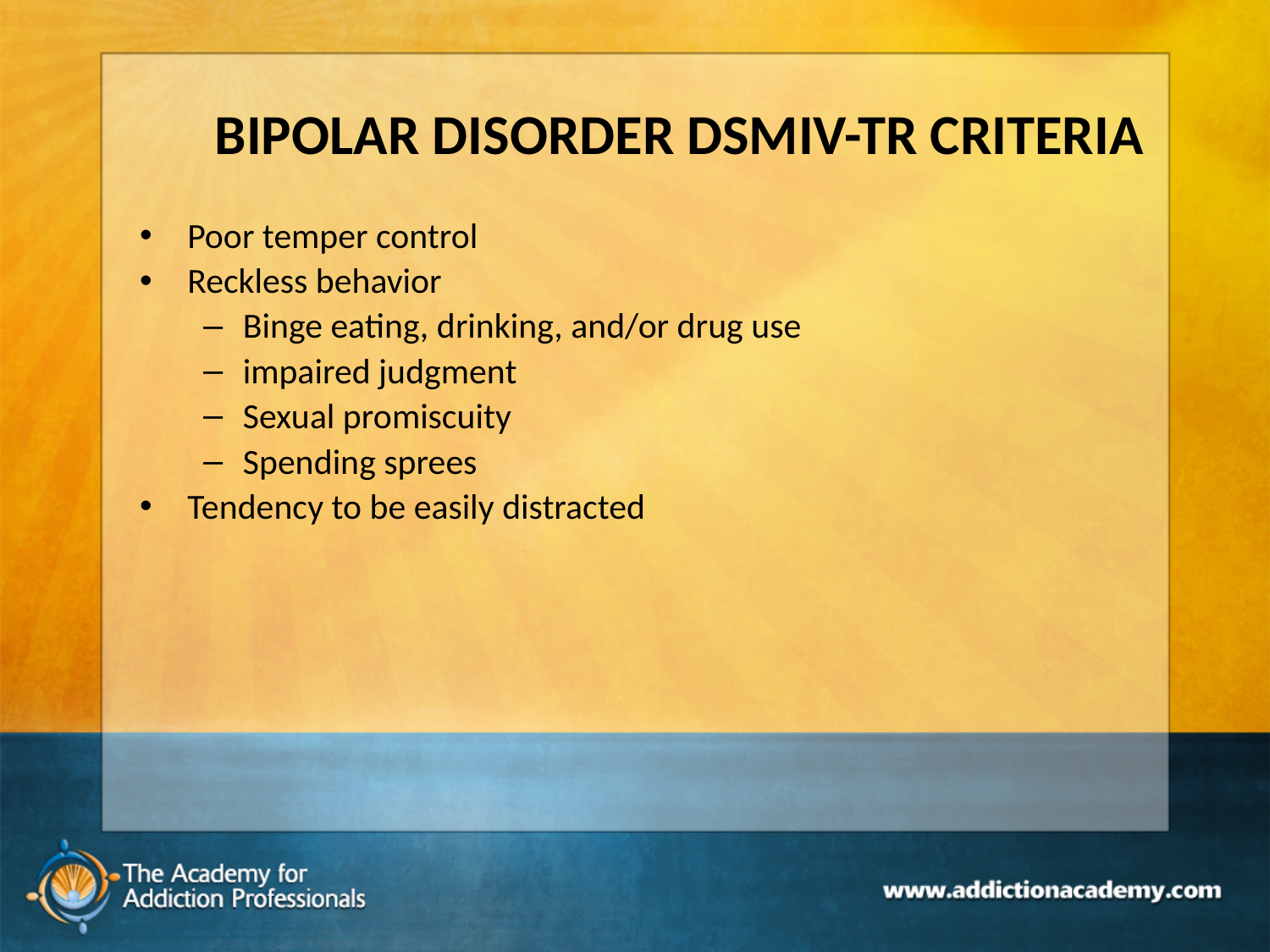

# BIPOLAR DISORDER DSMIV-TR CRITERIA
Poor temper control
Reckless behavior
Binge eating, drinking, and/or drug use
impaired judgment
Sexual promiscuity
Spending sprees
Tendency to be easily distracted